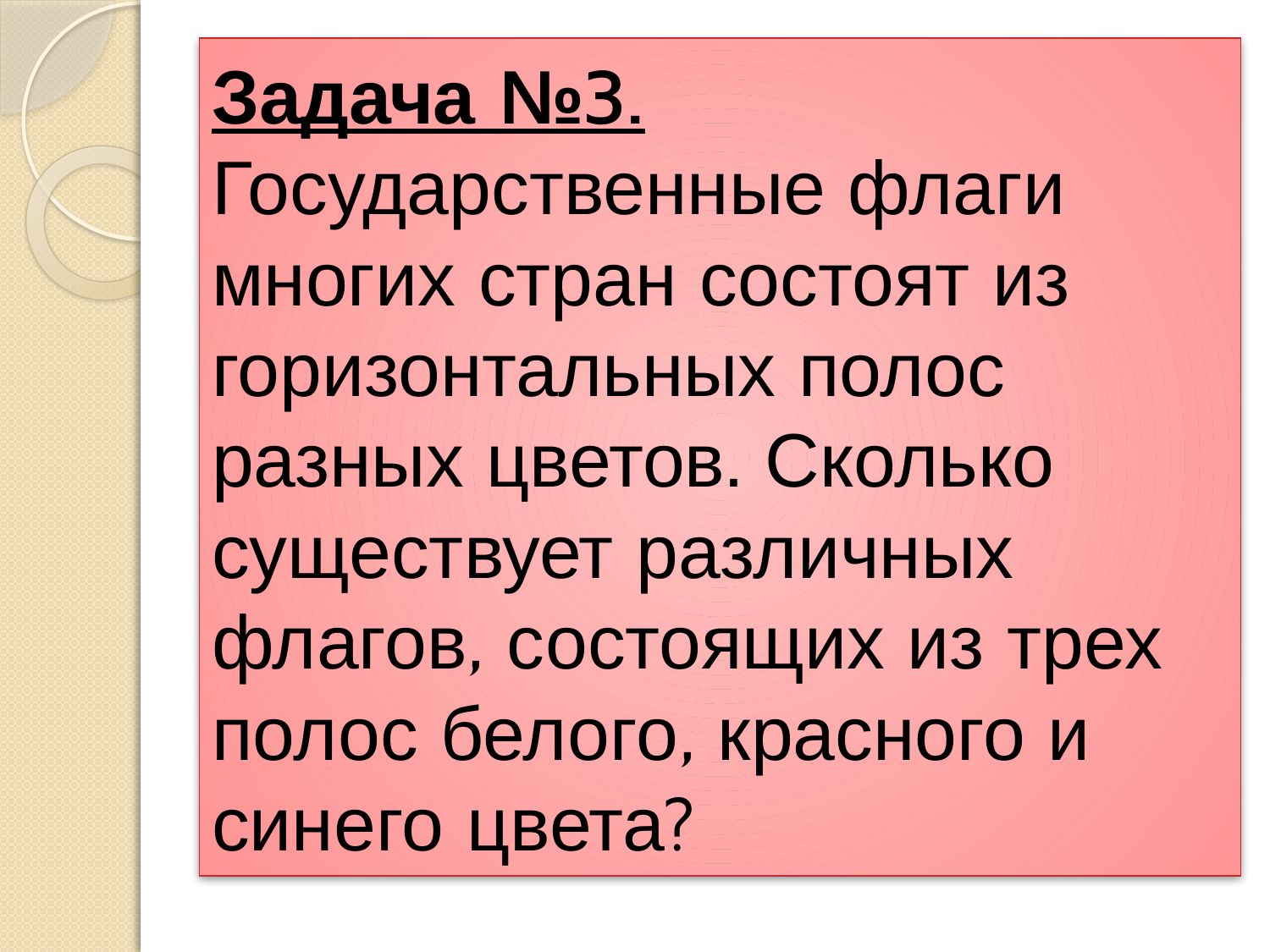

# Задача №3. Государственные флаги многих стран состоят из горизонтальных полос разных цветов. Сколько существует различных флагов, состоящих из трех полос белого, красного и синего цвета?